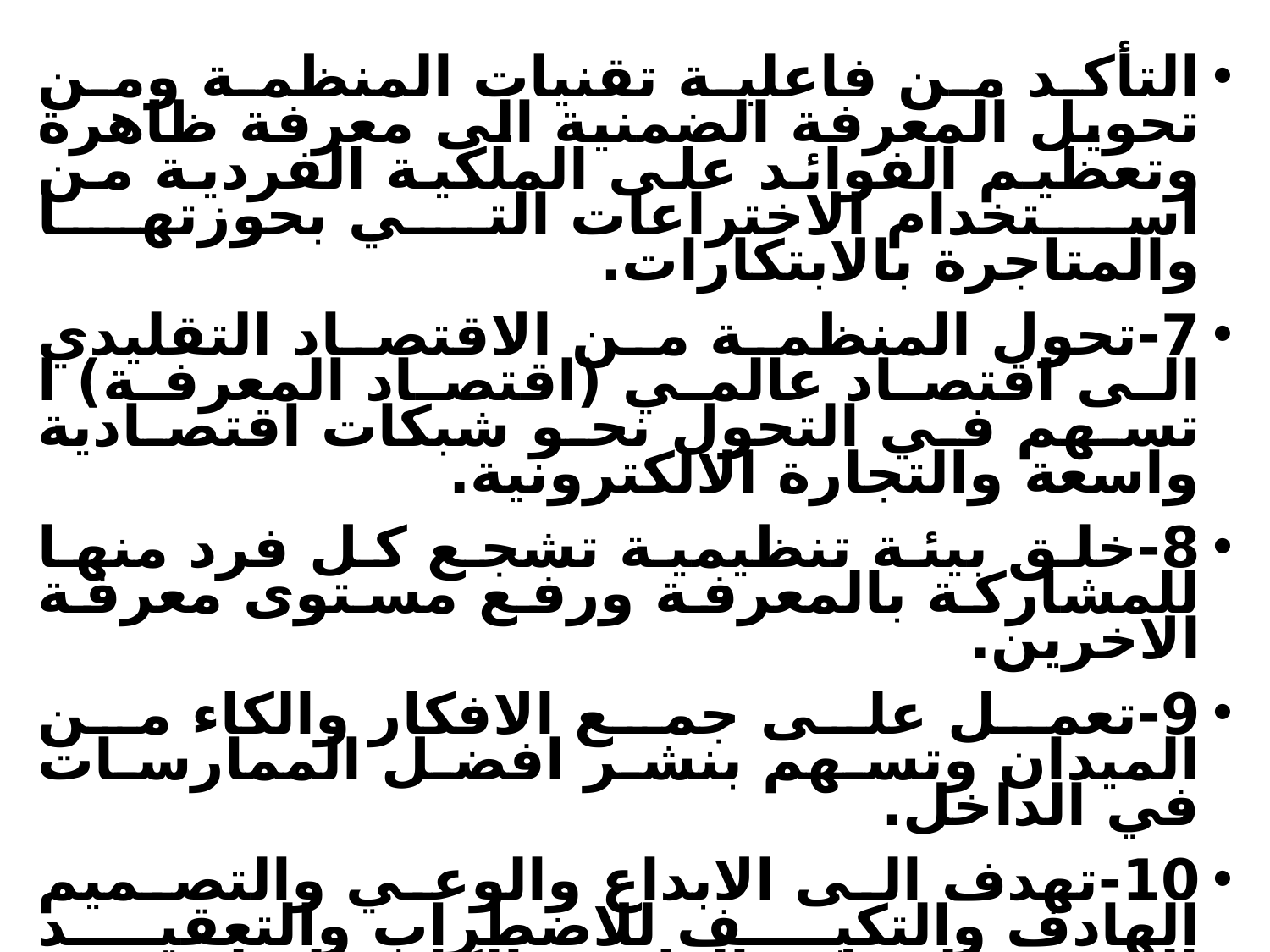

التأكد من فاعلية تقنيات المنظمة ومن تحويل المعرفة الضمنية الى معرفة ظاهرة وتعظيم الفوائد على الملكية الفردية من استخدام الاختراعات التي بحوزتها والمتاجرة بالابتكارات.
7-تحول المنظمة من الاقتصاد التقليدي الى اقتصاد عالمي (اقتصاد المعرفة) ا تسهم في التحول نحو شبكات اقتصادية واسعة والتجارة الالكترونية.
8-خلق بيئة تنظيمية تشجع كل فرد منها للمشاركة بالمعرفة ورفع مستوى معرفة الاخرين.
9-تعمل على جمع الافكار والكاء من الميدان وتسهم بنشر افضل الممارسات في الداخل.
10-تهدف الى الابداع والوعي والتصميم الهادف والتكيف للاضطراب والتعقيد البيئي والتنظيم الذاتي والكاء والتعلم .
خلق القيمة للاعمال من خلال التخطيط لها والجودة العملياتية وادارة.